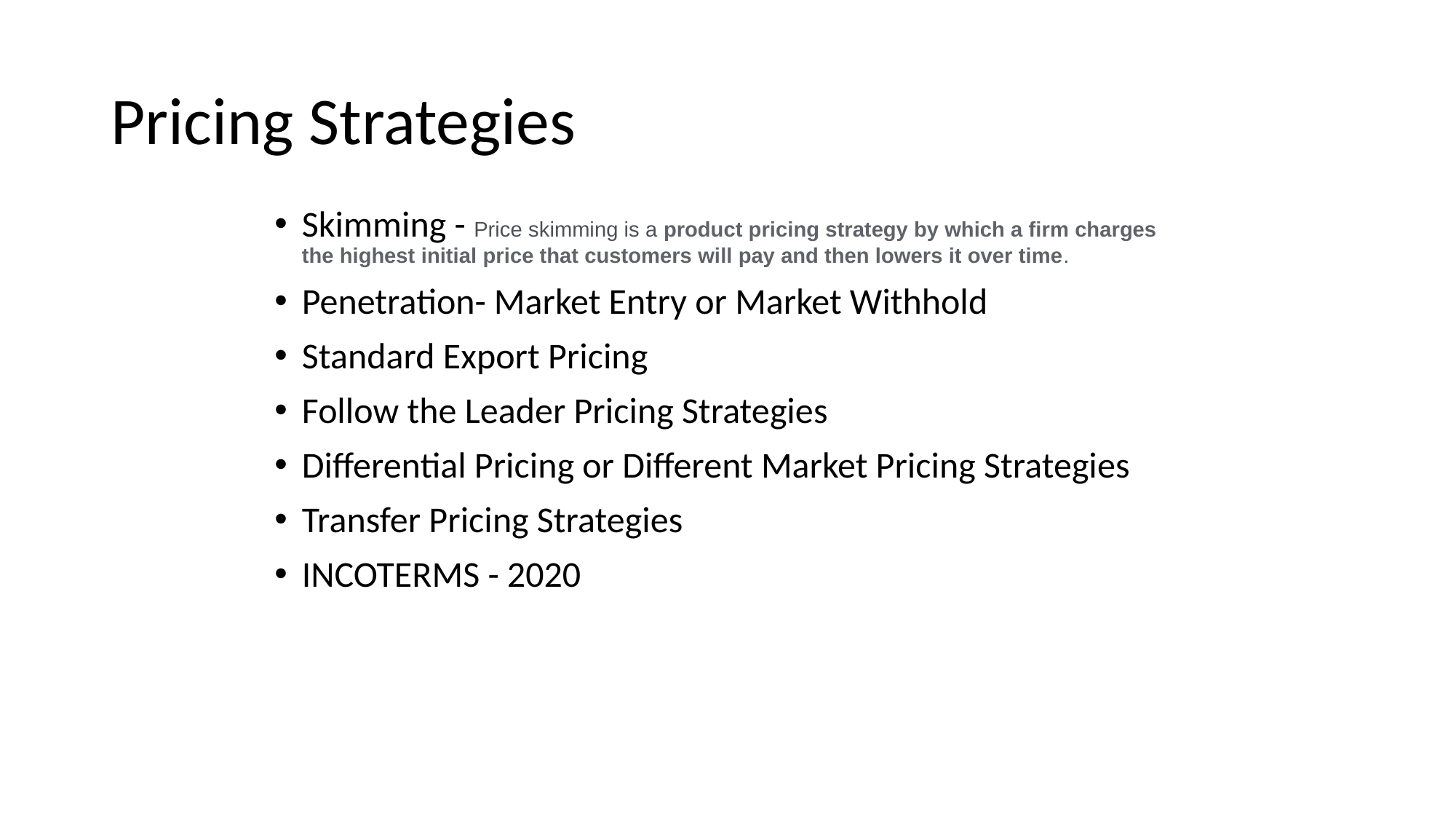

# Pricing Strategies
Skimming - Price skimming is a product pricing strategy by which a firm charges the highest initial price that customers will pay and then lowers it over time.
Penetration- Market Entry or Market Withhold
Standard Export Pricing
Follow the Leader Pricing Strategies
Differential Pricing or Different Market Pricing Strategies
Transfer Pricing Strategies
INCOTERMS - 2020